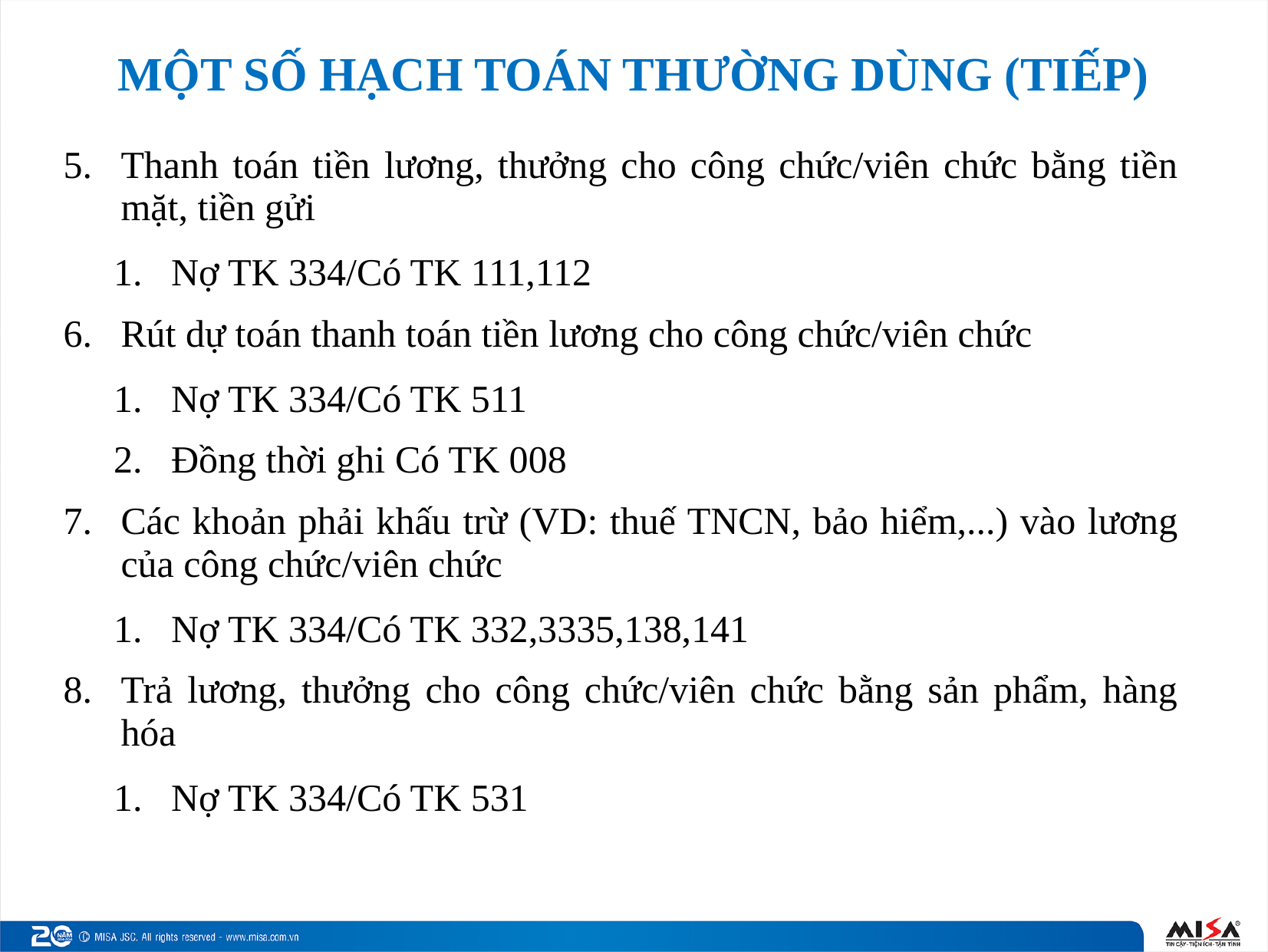

# MỘT SỐ HẠCH TOÁN THƯỜNG DÙNG (TIẾP)
Thanh toán tiền lương, thưởng cho công chức/viên chức bằng tiền mặt, tiền gửi
Nợ TK 334/Có TK 111,112
Rút dự toán thanh toán tiền lương cho công chức/viên chức
Nợ TK 334/Có TK 511
Đồng thời ghi Có TK 008
Các khoản phải khấu trừ (VD: thuế TNCN, bảo hiểm,...) vào lương của công chức/viên chức
Nợ TK 334/Có TK 332,3335,138,141
Trả lương, thưởng cho công chức/viên chức bằng sản phẩm, hàng hóa
Nợ TK 334/Có TK 531